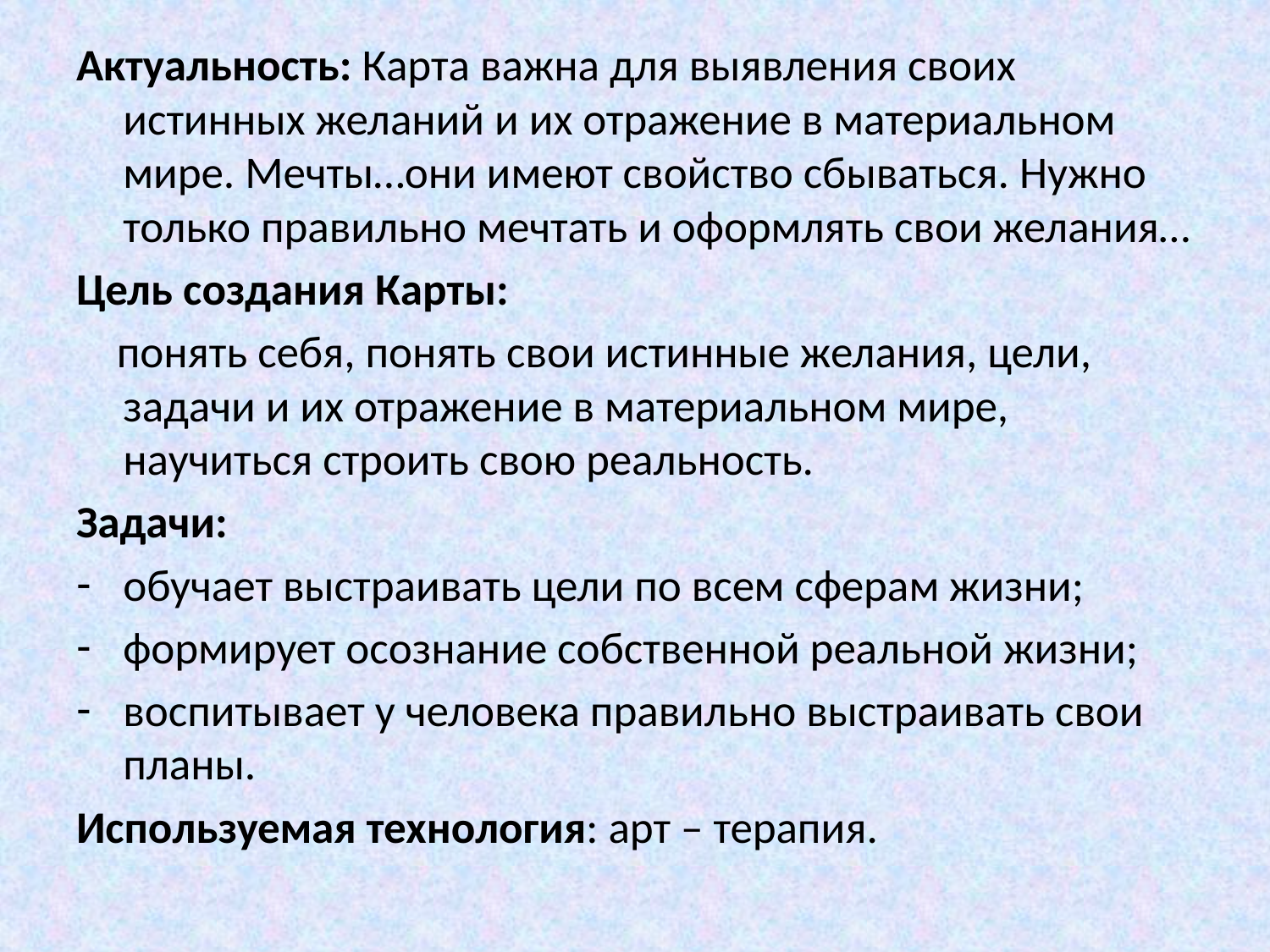

Актуальность: Карта важна для выявления своих истинных желаний и их отражение в материальном мире. Мечты…они имеют свойство сбываться. Нужно только правильно мечтать и оформлять свои желания…
Цель создания Карты:
    понять себя, понять свои истинные желания, цели, задачи и их отражение в материальном мире, научиться строить свою реальность.
Задачи:
обучает выстраивать цели по всем сферам жизни;
формирует осознание собственной реальной жизни;
воспитывает у человека правильно выстраивать свои планы.
Используемая технология: арт – терапия.